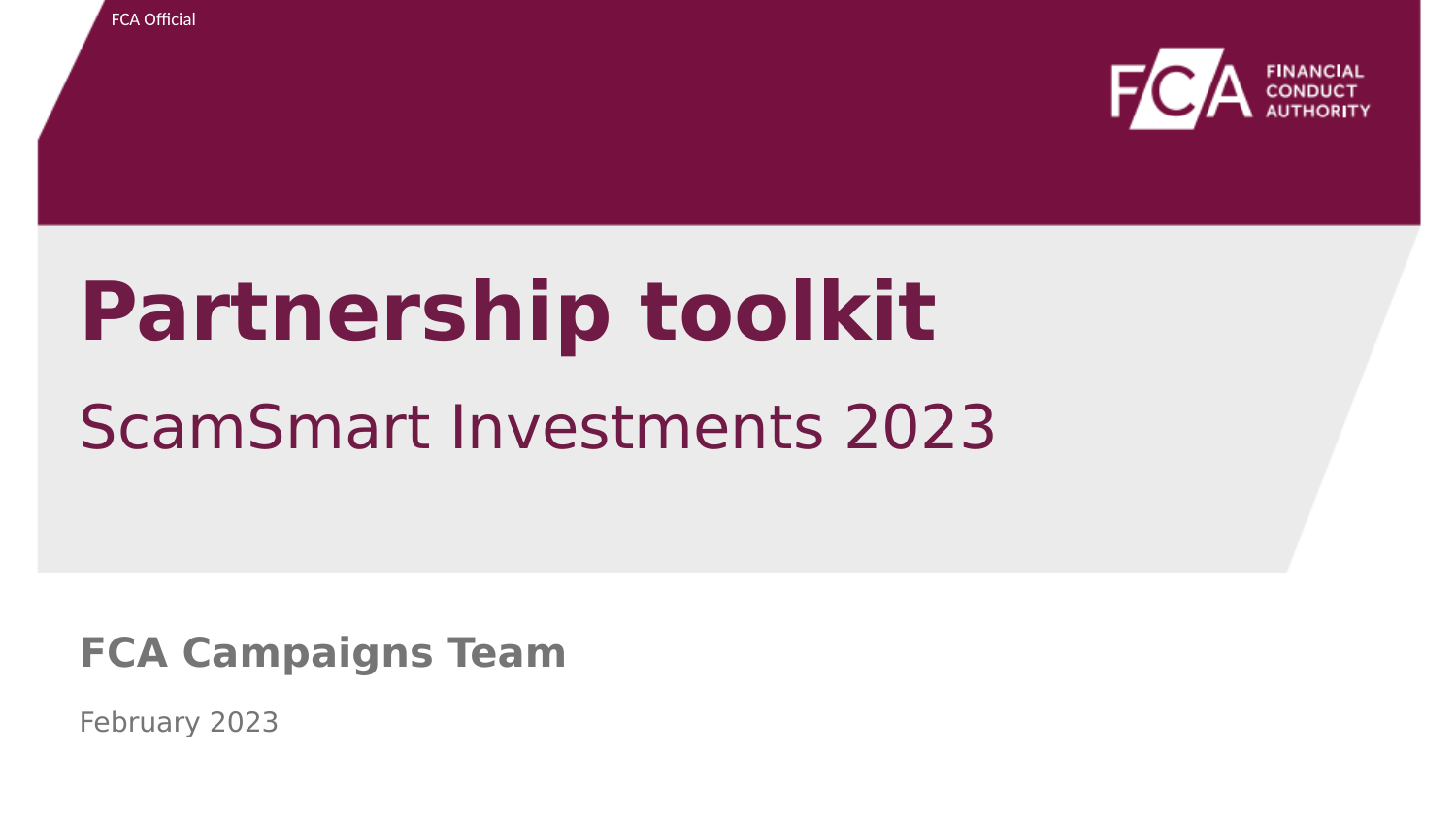

Partnership toolkit
ScamSmart Investments 2023
FCA Campaigns Team
February 2023